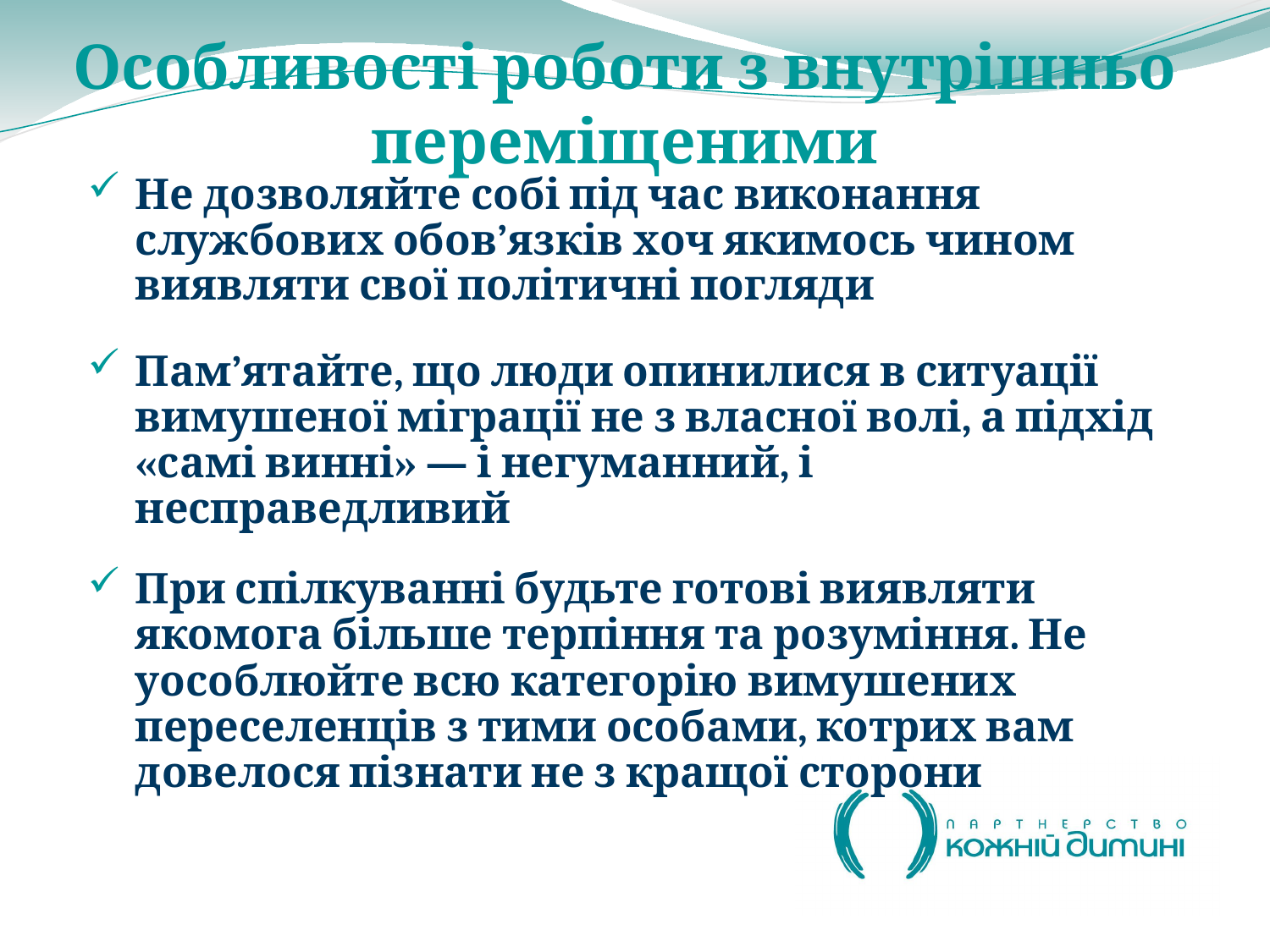

# Особливості роботи з внутрішньо переміщеними
Не дозволяйте собі під час виконання службових обов’язків хоч якимось чином виявляти свої політичні погляди

Пам’ятайте, що люди опинилися в ситуації вимушеної міграції не з власної волі, а підхід «самі винні» — і негуманний, і несправедливий

При спілкуванні будьте готові виявляти якомога більше терпіння та розуміння. Не уособлюйте всю категорію вимушених переселенців з тими особами, котрих вам довелося пізнати не з кращої сторони